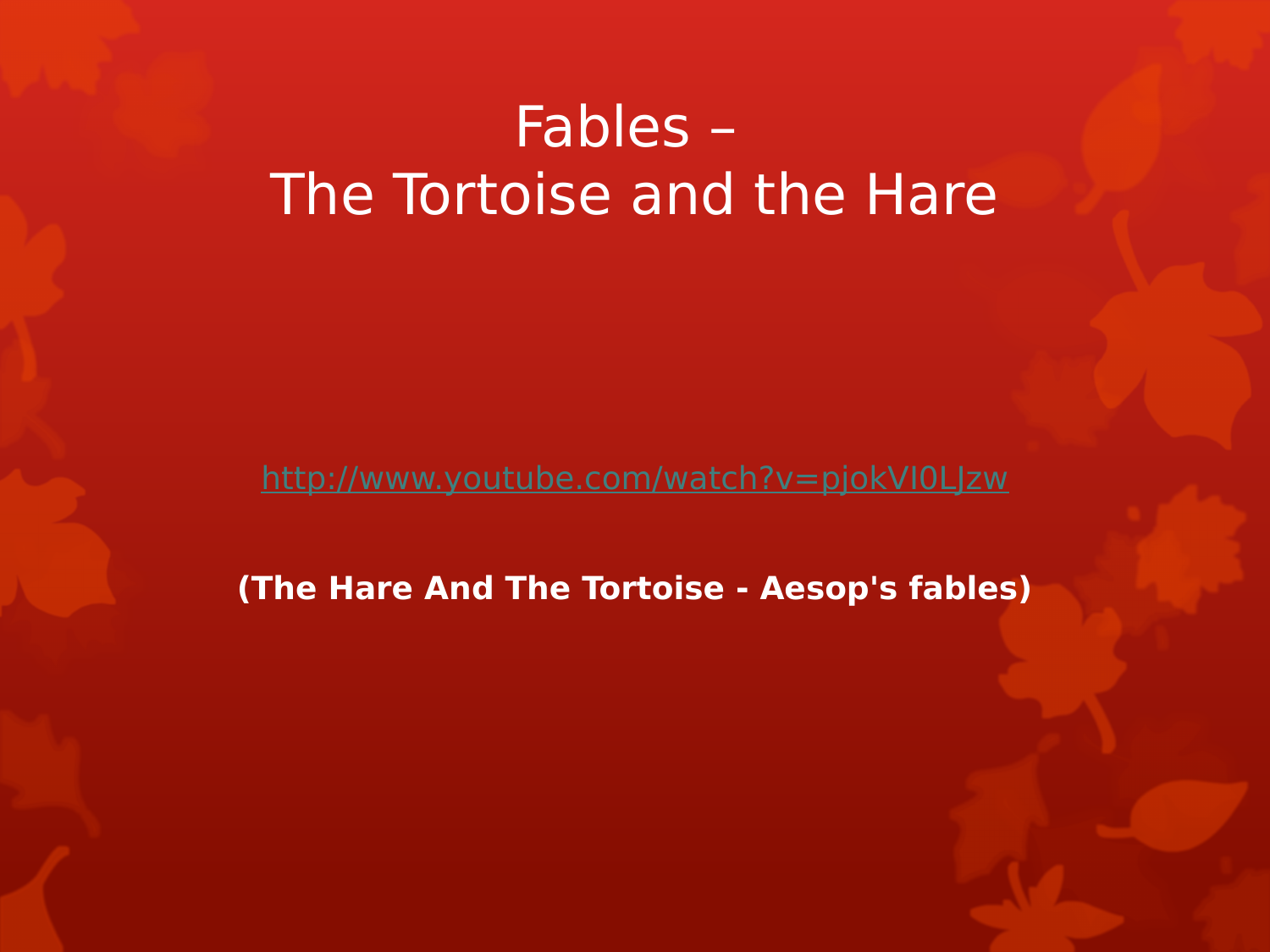

# Fables – The Tortoise and the Hare
http://www.youtube.com/watch?v=pjokVI0LJzw

(The Hare And The Tortoise - Aesop's fables)